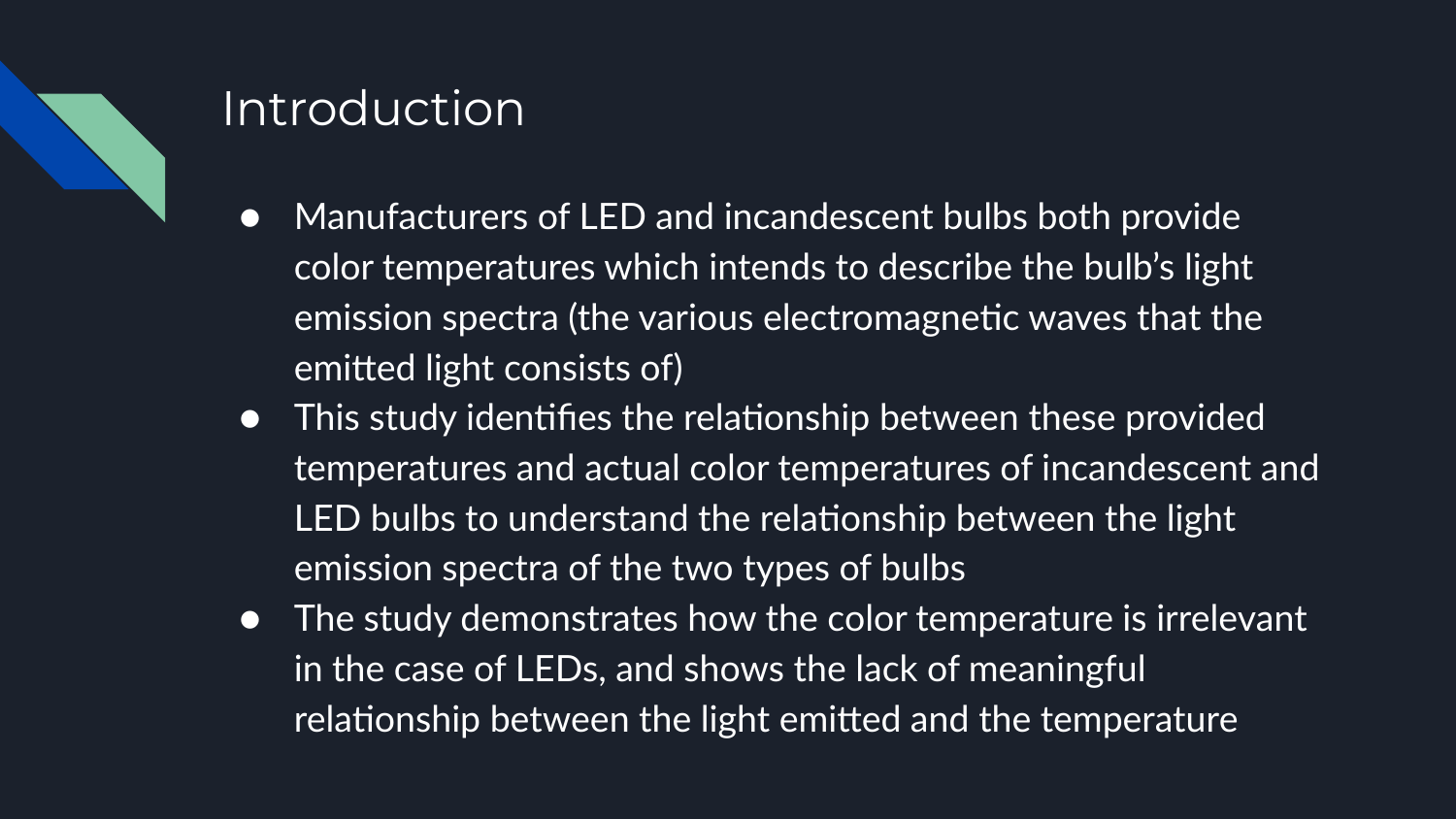

# Introduction
Manufacturers of LED and incandescent bulbs both provide color temperatures which intends to describe the bulb’s light emission spectra (the various electromagnetic waves that the emitted light consists of)
This study identifies the relationship between these provided temperatures and actual color temperatures of incandescent and LED bulbs to understand the relationship between the light emission spectra of the two types of bulbs
The study demonstrates how the color temperature is irrelevant in the case of LEDs, and shows the lack of meaningful relationship between the light emitted and the temperature